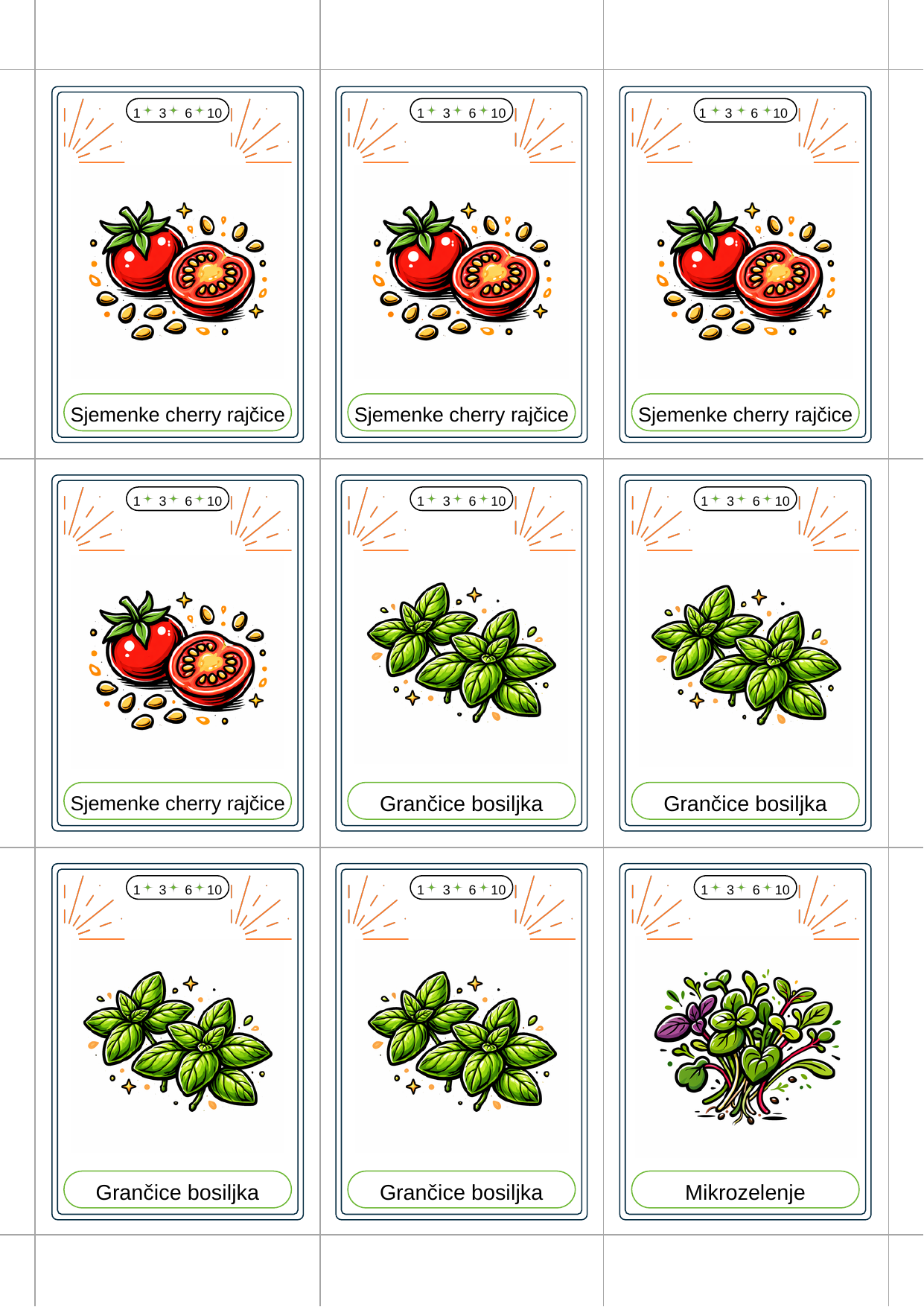

1     3     6    10

1     3     6    10

1     3     6    10

Sjemenke cherry rajčice
Sjemenke cherry rajčice
Sjemenke cherry rajčice

1     3     6    10

1     3     6    10

1     3     6    10

Sjemenke cherry rajčice
Grančice bosiljka
Grančice bosiljka

1     3     6    10

1     3     6    10

1     3     6    10

Grančice bosiljka
Grančice bosiljka
Mikrozelenje